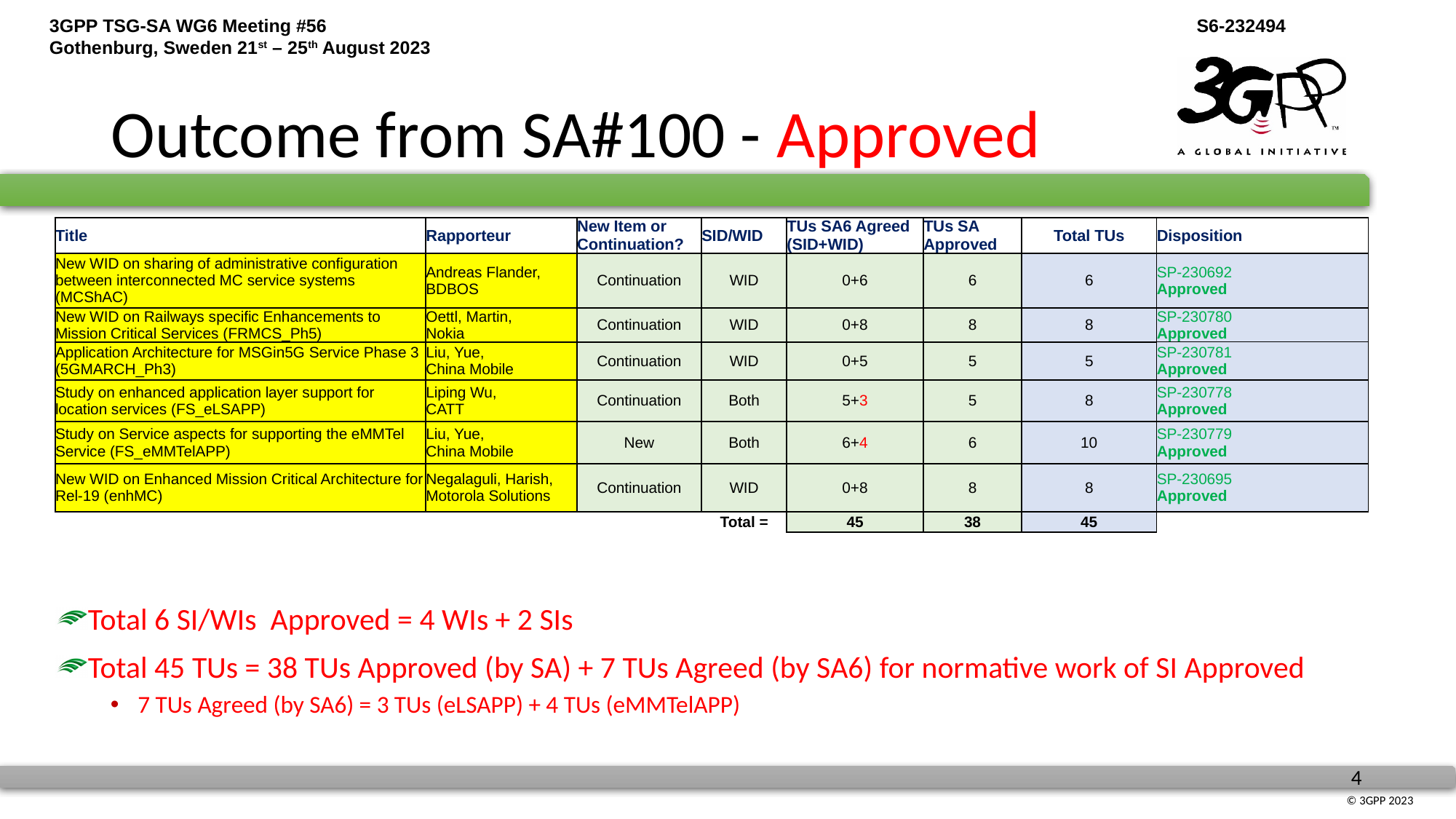

# Outcome from SA#100 - Approved
| Title | Rapporteur | New Item or Continuation? | SID/WID | TUs SA6 Agreed (SID+WID) | TUs SA Approved | Total TUs | Disposition |
| --- | --- | --- | --- | --- | --- | --- | --- |
| New WID on sharing of administrative configuration between interconnected MC service systems (MCShAC) | Andreas Flander, BDBOS | Continuation | WID | 0+6 | 6 | 6 | SP-230692 Approved |
| New WID on Railways specific Enhancements to Mission Critical Services (FRMCS\_Ph5) | Oettl, Martin, Nokia | Continuation | WID | 0+8 | 8 | 8 | SP-230780 Approved |
| Application Architecture for MSGin5G Service Phase 3 (5GMARCH\_Ph3) | Liu, Yue, China Mobile | Continuation | WID | 0+5 | 5 | 5 | SP-230781 Approved |
| Study on enhanced application layer support for location services (FS\_eLSAPP) | Liping Wu, CATT | Continuation | Both | 5+3 | 5 | 8 | SP-230778 Approved |
| Study on Service aspects for supporting the eMMTel Service (FS\_eMMTelAPP) | Liu, Yue, China Mobile | New | Both | 6+4 | 6 | 10 | SP-230779 Approved |
| New WID on Enhanced Mission Critical Architecture for Rel-19 (enhMC) | Negalaguli, Harish, Motorola Solutions | Continuation | WID | 0+8 | 8 | 8 | SP-230695 Approved |
|  |  |  | Total = | 45 | 38 | 45 |  |
Total 6 SI/WIs  Approved = 4 WIs + 2 SIs
Total 45 TUs = 38 TUs Approved (by SA) + 7 TUs Agreed (by SA6) for normative work of SI Approved
7 TUs Agreed (by SA6) = 3 TUs (eLSAPP) + 4 TUs (eMMTelAPP)